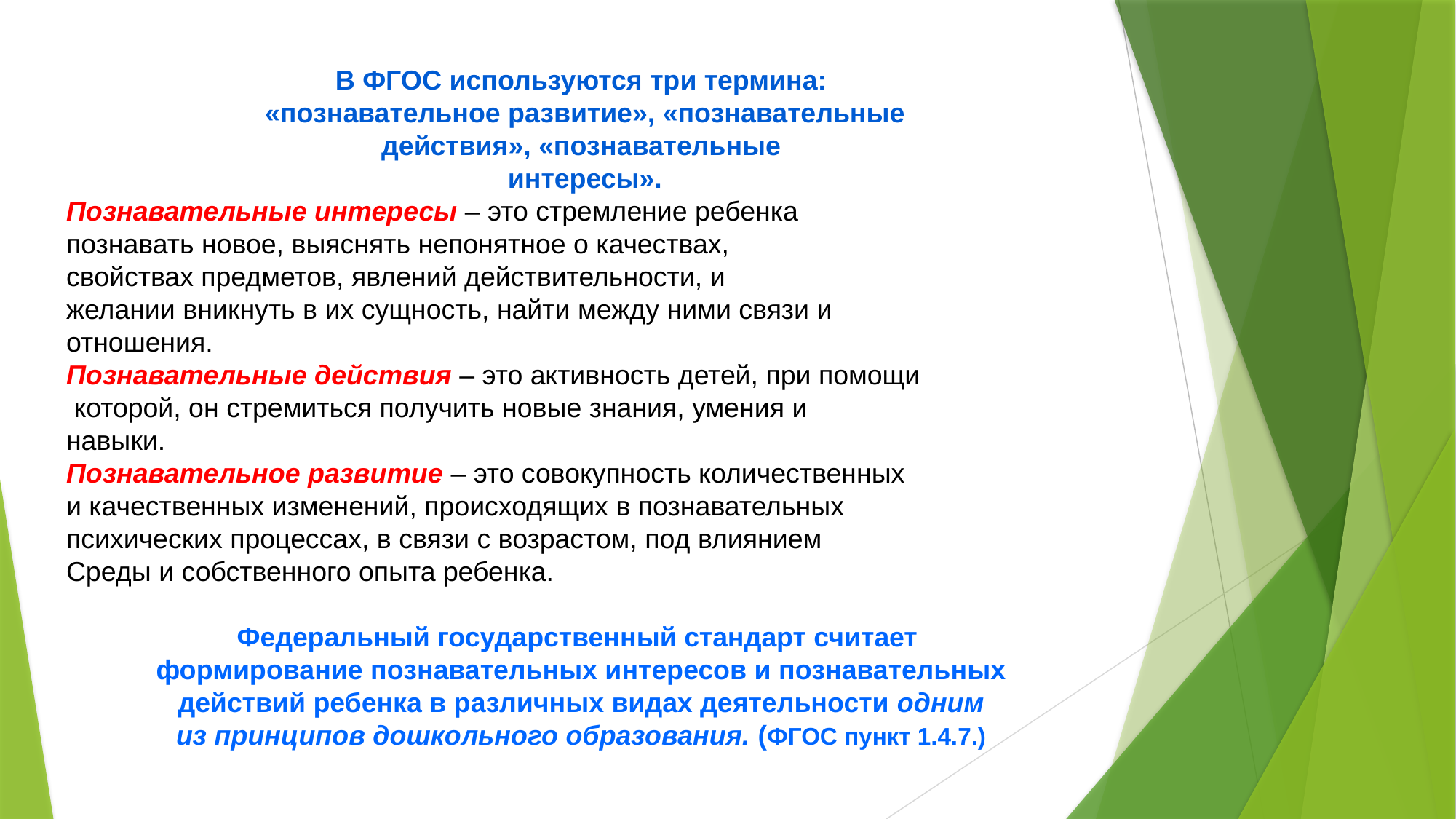

В ФГОС используются три термина:
 «познавательное развитие», «познавательные
действия», «познавательные
 интересы».
Познавательные интересы – это стремление ребенка
познавать новое, выяснять непонятное о качествах,
свойствах предметов, явлений действительности, и
желании вникнуть в их сущность, найти между ними связи и
отношения.
Познавательные действия – это активность детей, при помощи
 которой, он стремиться получить новые знания, умения и
навыки.
Познавательное развитие – это совокупность количественных
и качественных изменений, происходящих в познавательных
психических процессах, в связи с возрастом, под влиянием
Среды и собственного опыта ребенка.

Федеральный государственный стандарт считает
формирование познавательных интересов и познавательных
 действий ребенка в различных видах деятельности одним
из принципов дошкольного образования. (ФГОС пункт 1.4.7.)